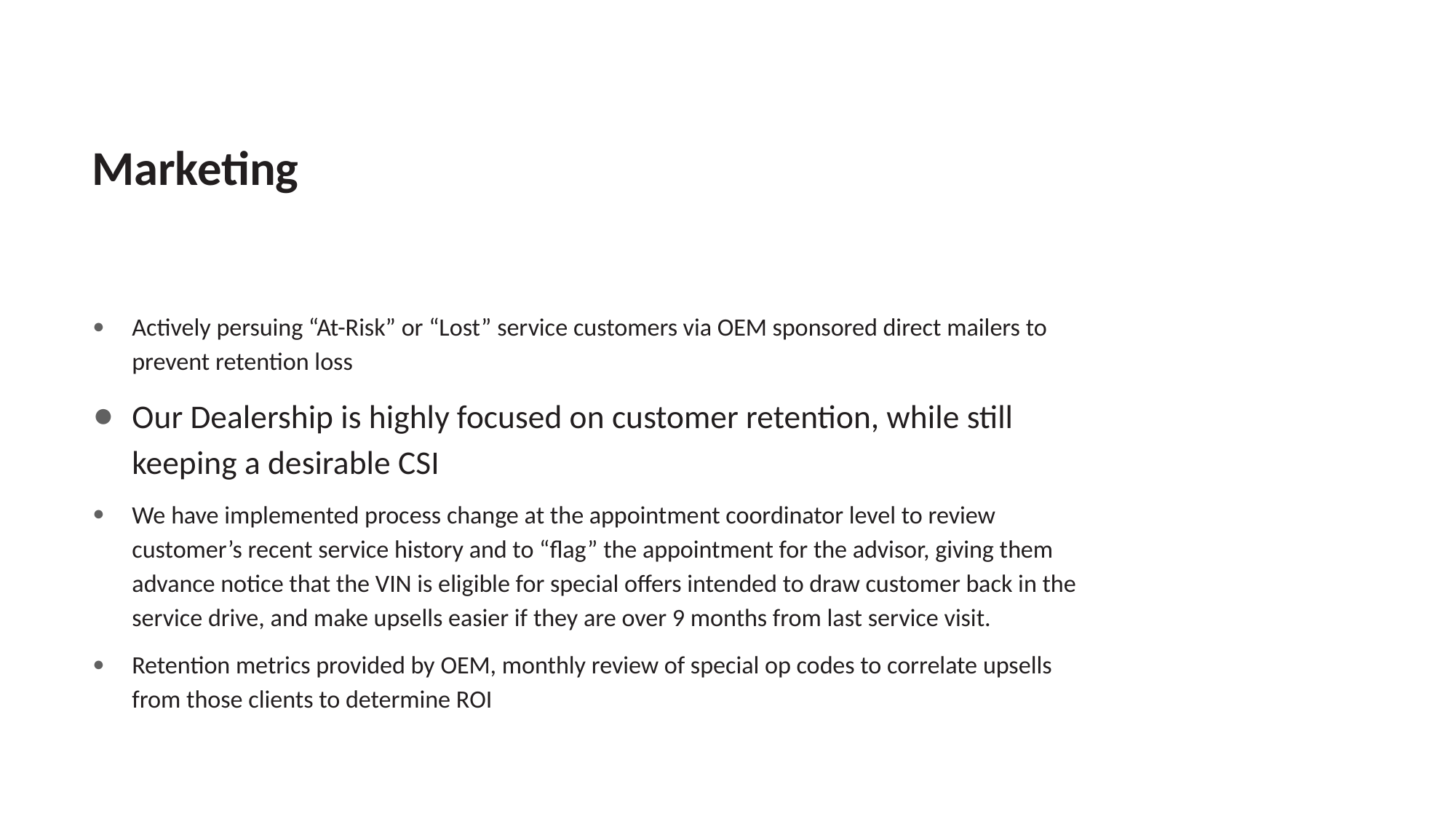

# Marketing

Actively persuing “At-Risk” or “Lost” service customers via OEM sponsored direct mailers to prevent retention loss
Our Dealership is highly focused on customer retention, while still keeping a desirable CSI
We have implemented process change at the appointment coordinator level to review customer’s recent service history and to “flag” the appointment for the advisor, giving them advance notice that the VIN is eligible for special offers intended to draw customer back in the service drive, and make upsells easier if they are over 9 months from last service visit.
Retention metrics provided by OEM, monthly review of special op codes to correlate upsells from those clients to determine ROI